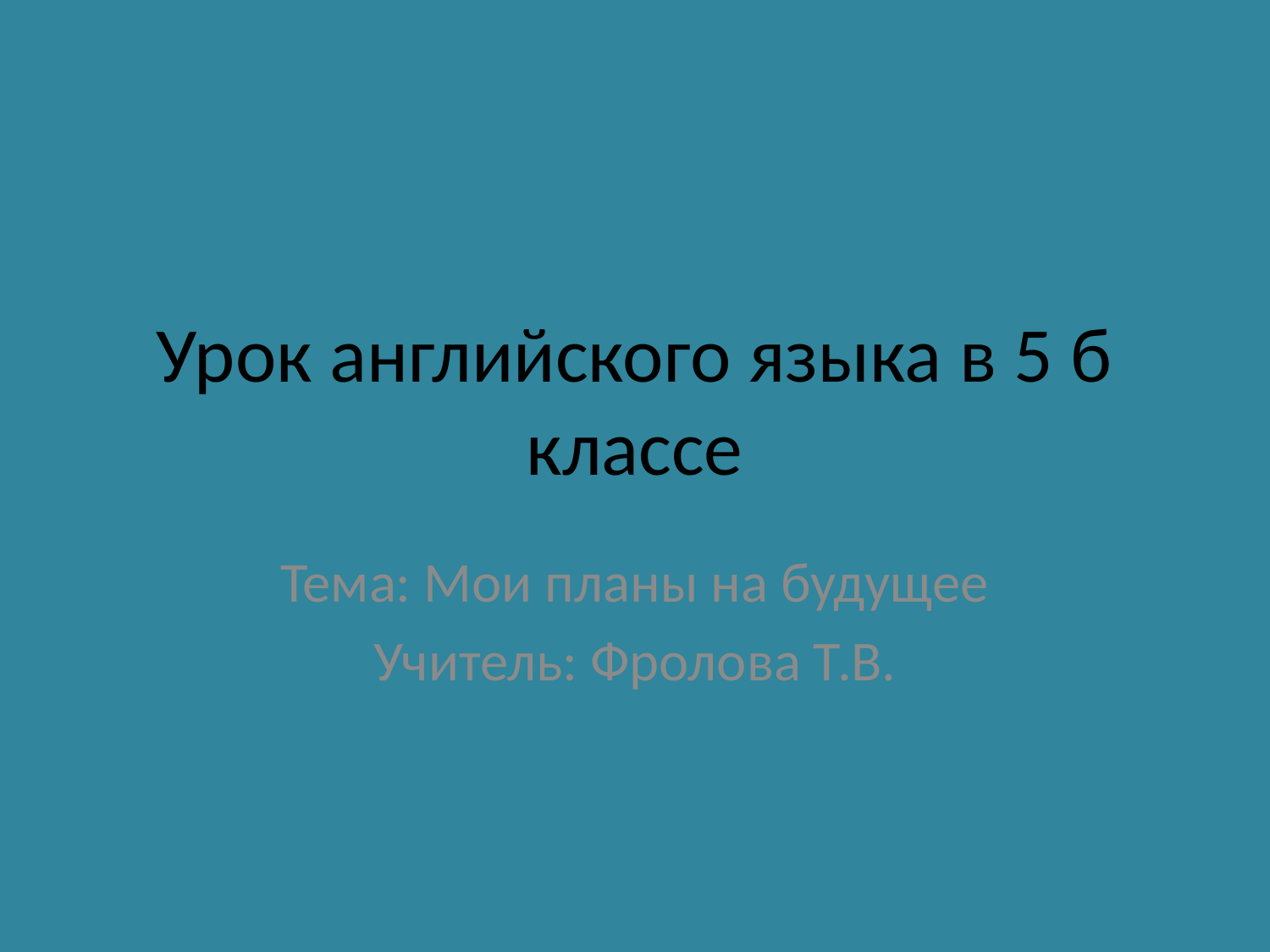

# Урок английского языка в 5 б классе
Тема: Мои планы на будущее
Учитель: Фролова Т.В.